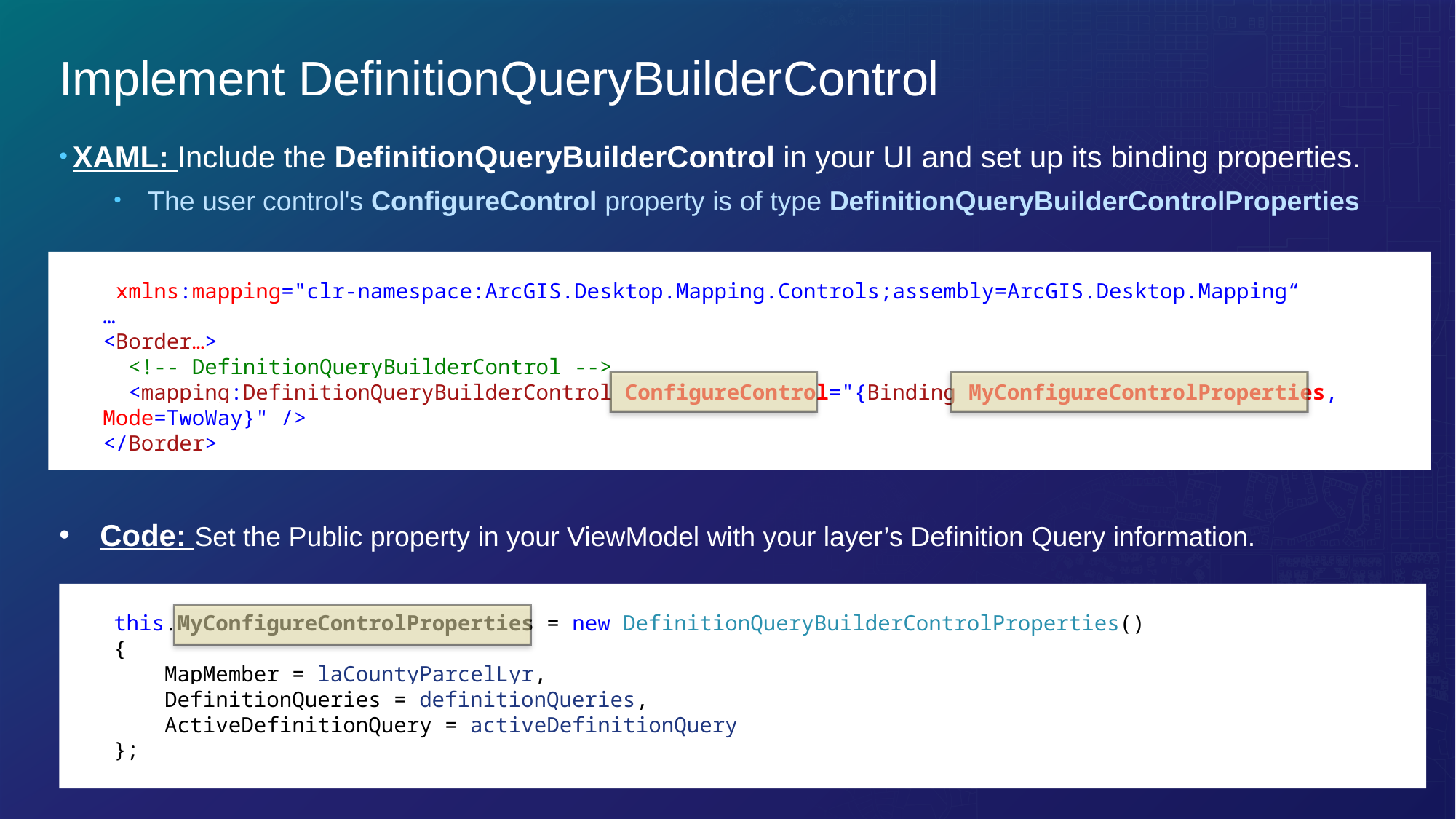

# Implement DefinitionQueryBuilderControl
XAML: Include the DefinitionQueryBuilderControl in your UI and set up its binding properties.
The user control's ConfigureControl property is of type DefinitionQueryBuilderControlProperties

 xmlns:mapping="clr-namespace:ArcGIS.Desktop.Mapping.Controls;assembly=ArcGIS.Desktop.Mapping“
…
<Border…>
  <!-- DefinitionQueryBuilderControl -->
  <mapping:DefinitionQueryBuilderControl ConfigureControl="{Binding MyConfigureControlProperties, Mode=TwoWay}" />
</Border>

Code: Set the Public property in your ViewModel with your layer’s Definition Query information.

this.MyConfigureControlProperties = new DefinitionQueryBuilderControlProperties()
{
    MapMember = laCountyParcelLyr,
    DefinitionQueries = definitionQueries,
    ActiveDefinitionQuery = activeDefinitionQuery
};